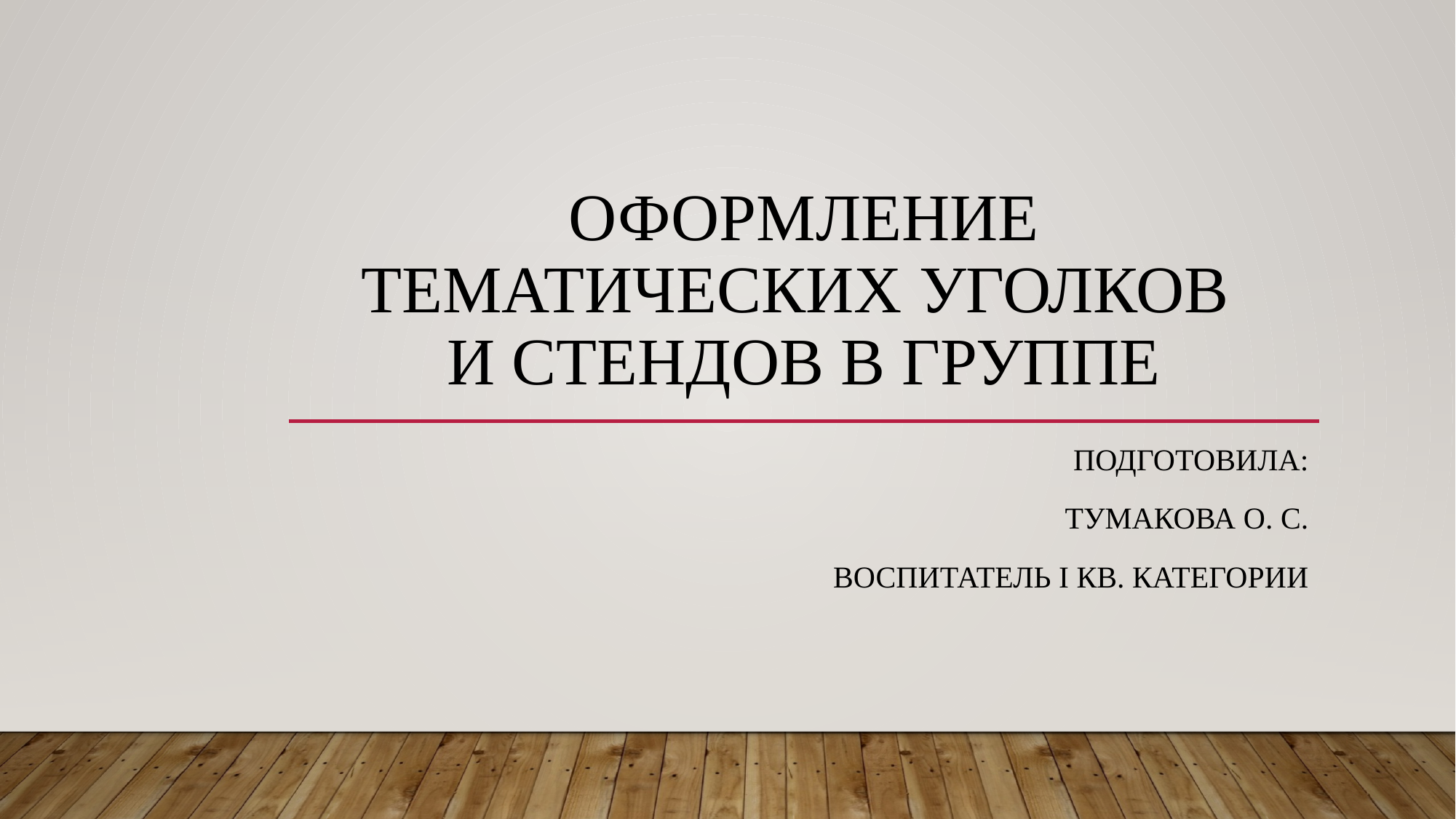

# Оформление тематических уголков и стендов в группе
Подготовила:
Тумакова О. С.
Воспитатель I кв. категории